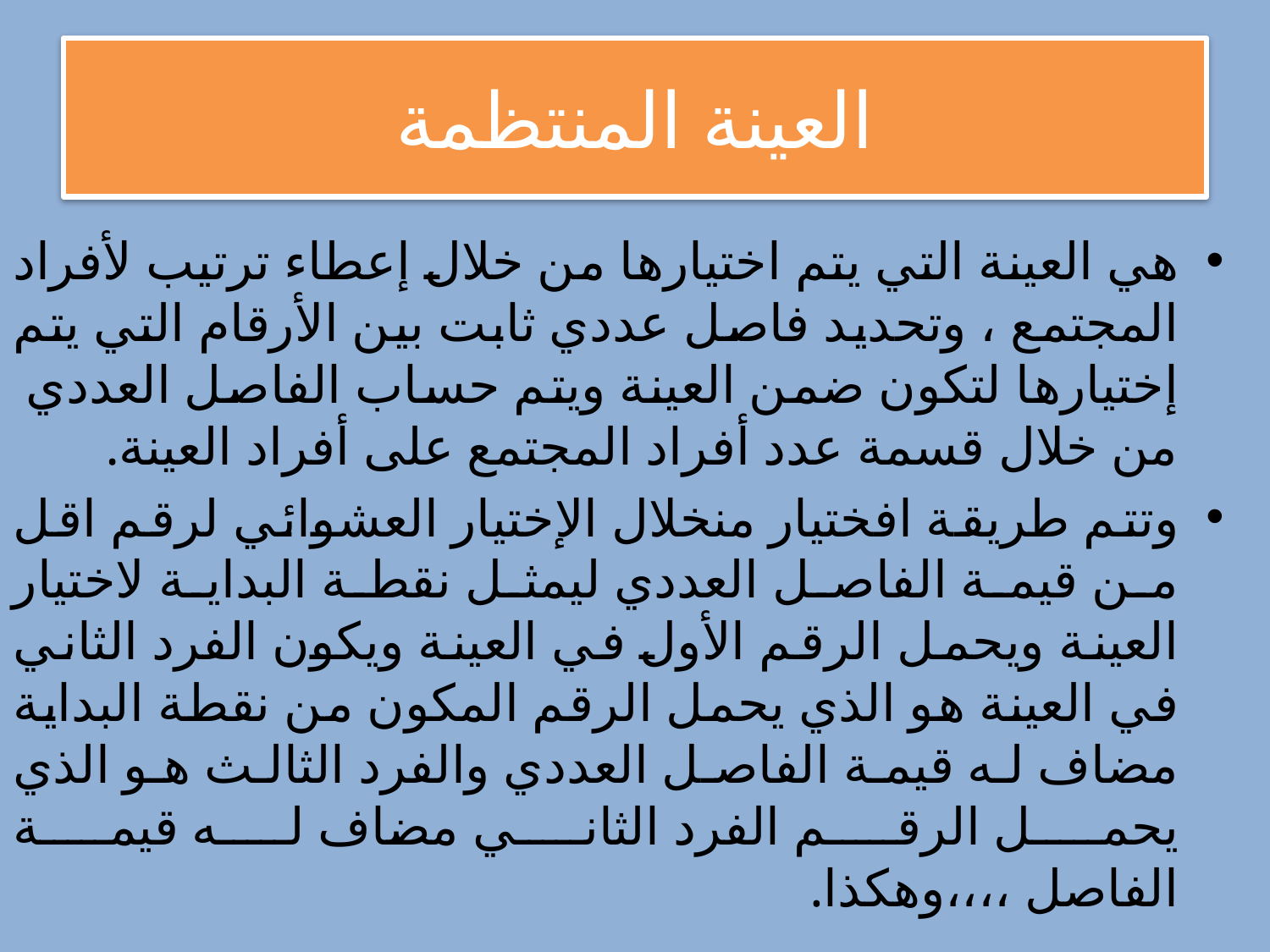

# العينة المنتظمة
هي العينة التي يتم اختيارها من خلال إعطاء ترتيب لأفراد المجتمع ، وتحديد فاصل عددي ثابت بين الأرقام التي يتم إختيارها لتكون ضمن العينة ويتم حساب الفاصل العددي  من خلال قسمة عدد أفراد المجتمع على أفراد العينة.
وتتم طريقة افختيار منخلال الإختيار العشوائي لرقم اقل من قيمة الفاصل العددي ليمثل نقطة البداية لاختيار العينة ويحمل الرقم الأول في العينة ويكون الفرد الثاني في العينة هو الذي يحمل الرقم المكون من نقطة البداية مضاف له قيمة الفاصل العددي والفرد الثالث هو الذي يحمل الرقم الفرد الثاني مضاف له قيمة الفاصل ،،،،وهكذا.